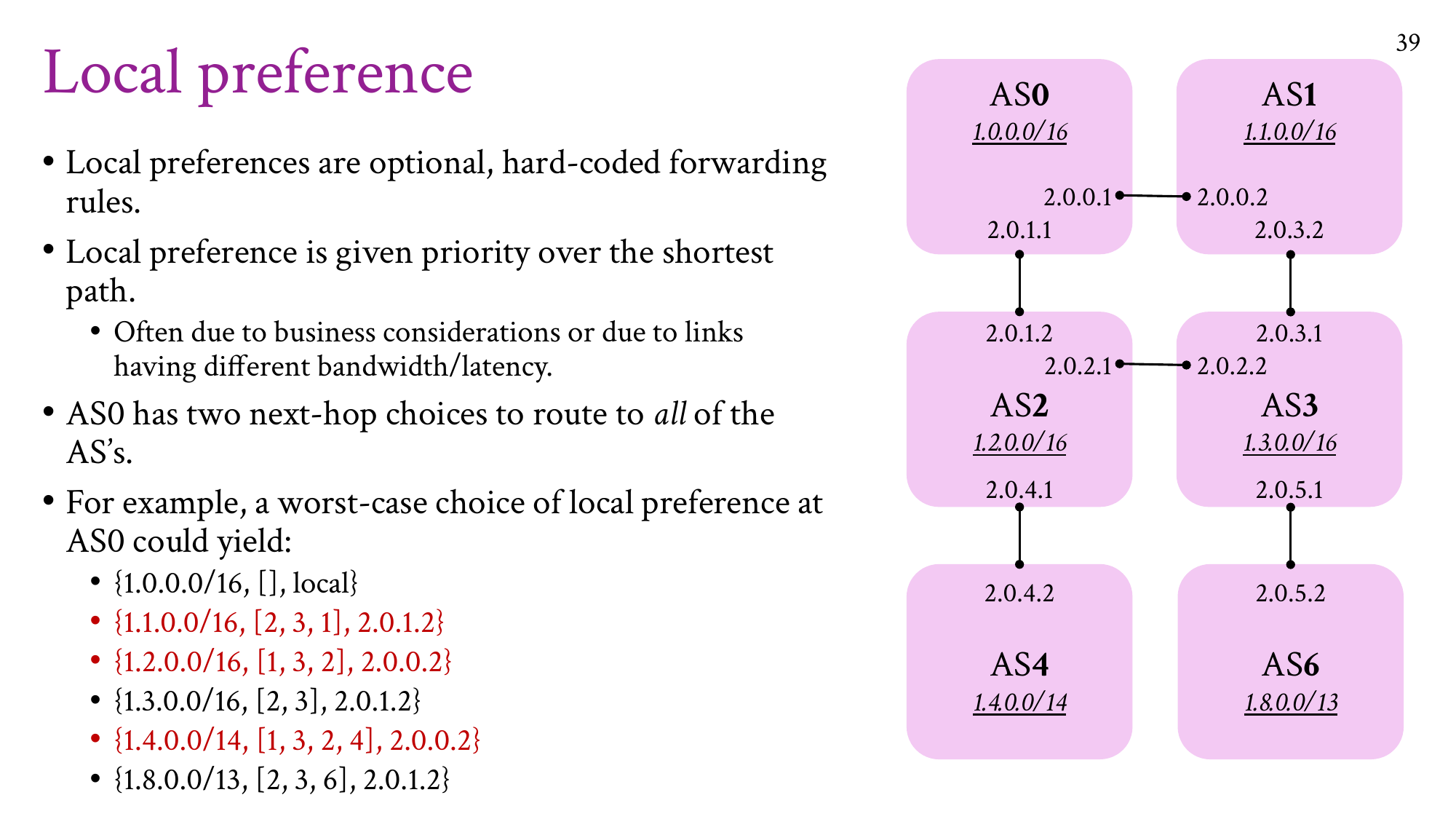

# Local preference
AS0
1.0.0.0/16

2.0.0.1
2.0.1.1
AS1
1.1.0.0/16

2.0.0.2
2.0.3.2
2.0.1.2
2.0.2.1
AS2
1.2.0.0/16

2.0.4.1
2.0.3.1
2.0.2.2
AS3
1.3.0.0/16

2.0.5.1
2.0.4.2

AS4
1.4.0.0/14

2.0.5.2

AS6
1.8.0.0/13

Local preferences are optional, hard-coded forwarding rules.
Local preference is given priority over the shortest path.
Often due to business considerations or due to links having different bandwidth/latency.
AS0 has two next-hop choices to route to all of the AS’s.
For example, a worst-case choice of local preference at AS0 could yield:
{1.0.0.0/16, [], local}
{1.1.0.0/16, [2, 3, 1], 2.0.1.2}
{1.2.0.0/16, [1, 3, 2], 2.0.0.2}
{1.3.0.0/16, [2, 3], 2.0.1.2}
{1.4.0.0/14, [1, 3, 2, 4], 2.0.0.2}
{1.8.0.0/13, [2, 3, 6], 2.0.1.2}